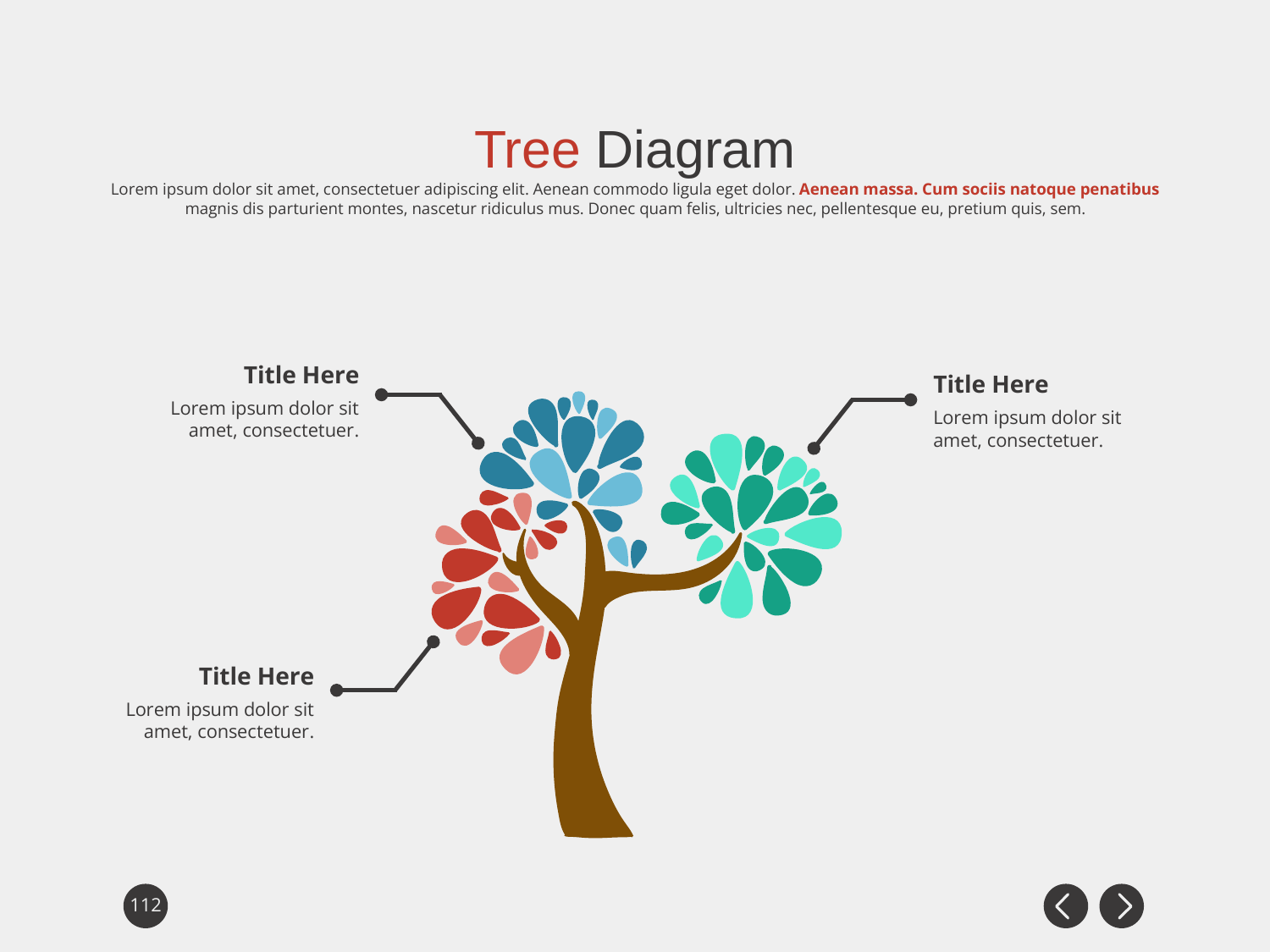

Tree Diagram
Lorem ipsum dolor sit amet, consectetuer adipiscing elit. Aenean commodo ligula eget dolor. Aenean massa. Cum sociis natoque penatibus magnis dis parturient montes, nascetur ridiculus mus. Donec quam felis, ultricies nec, pellentesque eu, pretium quis, sem.
Title Here
Lorem ipsum dolor sit amet, consectetuer.
Title Here
Lorem ipsum dolor sit amet, consectetuer.

Title Here
Lorem ipsum dolor sit amet, consectetuer.